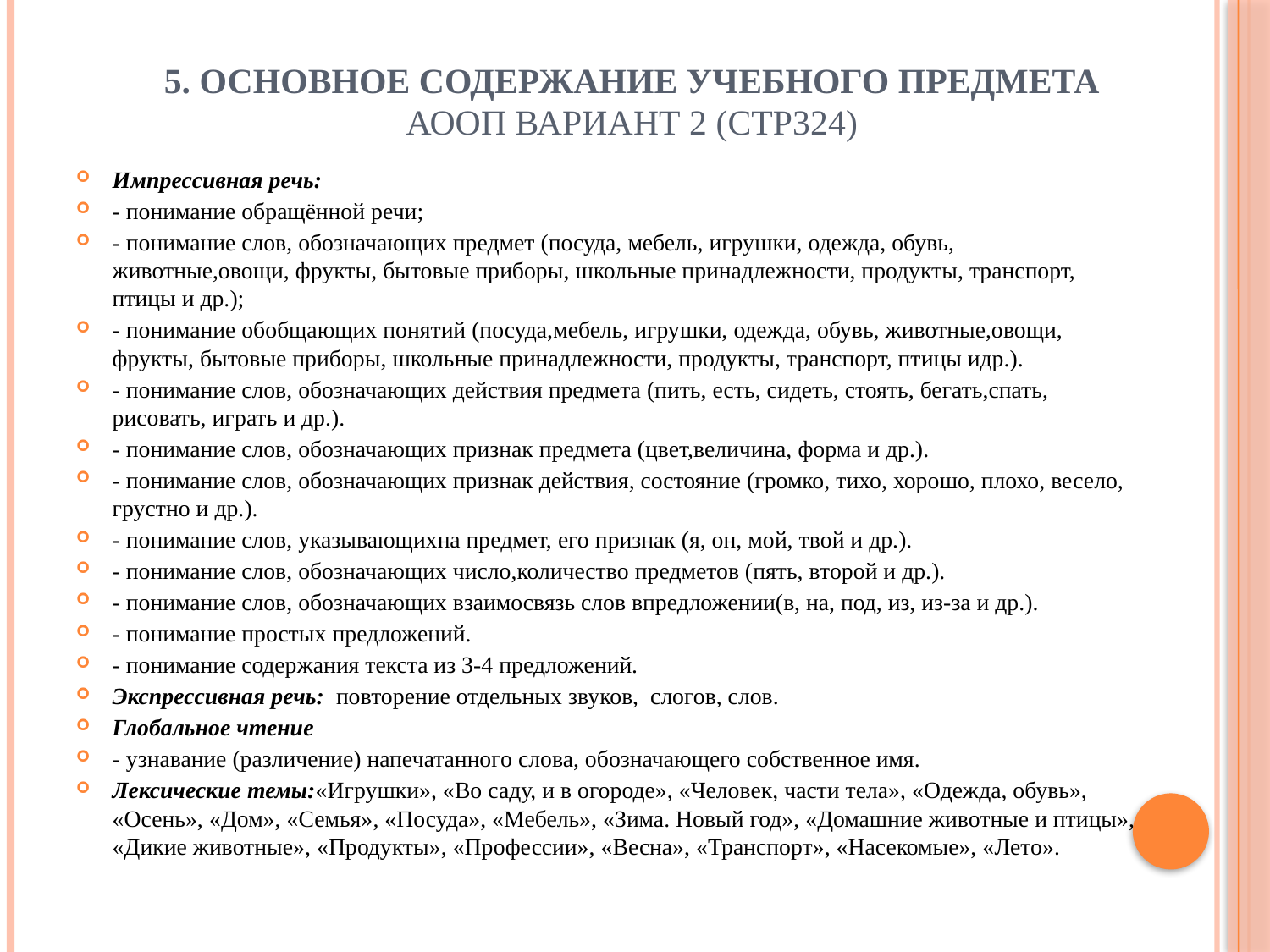

# 5. ОСНОВНОЕ СОДЕРЖАНИЕ УЧЕБНОГО ПРЕДМЕТА АООП вариант 2 (стр324)
Импрессивная речь:
- понимание обращённой речи;
- понимание слов, обозначающих предмет (посуда, мебель, игрушки, одежда, обувь, животные,овощи, фрукты, бытовые приборы, школьные принадлежности, продукты, транспорт, птицы и др.);
- понимание обобщающих понятий (посуда,мебель, игрушки, одежда, обувь, животные,овощи, фрукты, бытовые приборы, школьные принадлежности, продукты, транспорт, птицы идр.).
- понимание слов, обозначающих действия предмета (пить, есть, сидеть, стоять, бегать,спать, рисовать, играть и др.).
- понимание слов, обозначающих признак предмета (цвет,величина, форма и др.).
- понимание слов, обозначающих признак действия, состояние (громко, тихо, хорошо, плохо, весело, грустно и др.).
- понимание слов, указывающихна предмет, его признак (я, он, мой, твой и др.).
- понимание слов, обозначающих число,количество предметов (пять, второй и др.).
- понимание слов, обозначающих взаимосвязь слов впредложении(в, на, под, из, из-за и др.).
- понимание простых предложений.
- понимание содержания текста из 3-4 предложений.
Экспрессивная речь:  повторение отдельных звуков,  слогов, слов.
Глобальное чтение
- узнавание (различение) напечатанного слова, обозначающего собственное имя.
Лексические темы:«Игрушки», «Во саду, и в огороде», «Человек, части тела», «Одежда, обувь», «Осень», «Дом», «Семья», «Посуда», «Мебель», «Зима. Новый год», «Домашние животные и птицы», «Дикие животные», «Продукты», «Профессии», «Весна», «Транспорт», «Насекомые», «Лето».